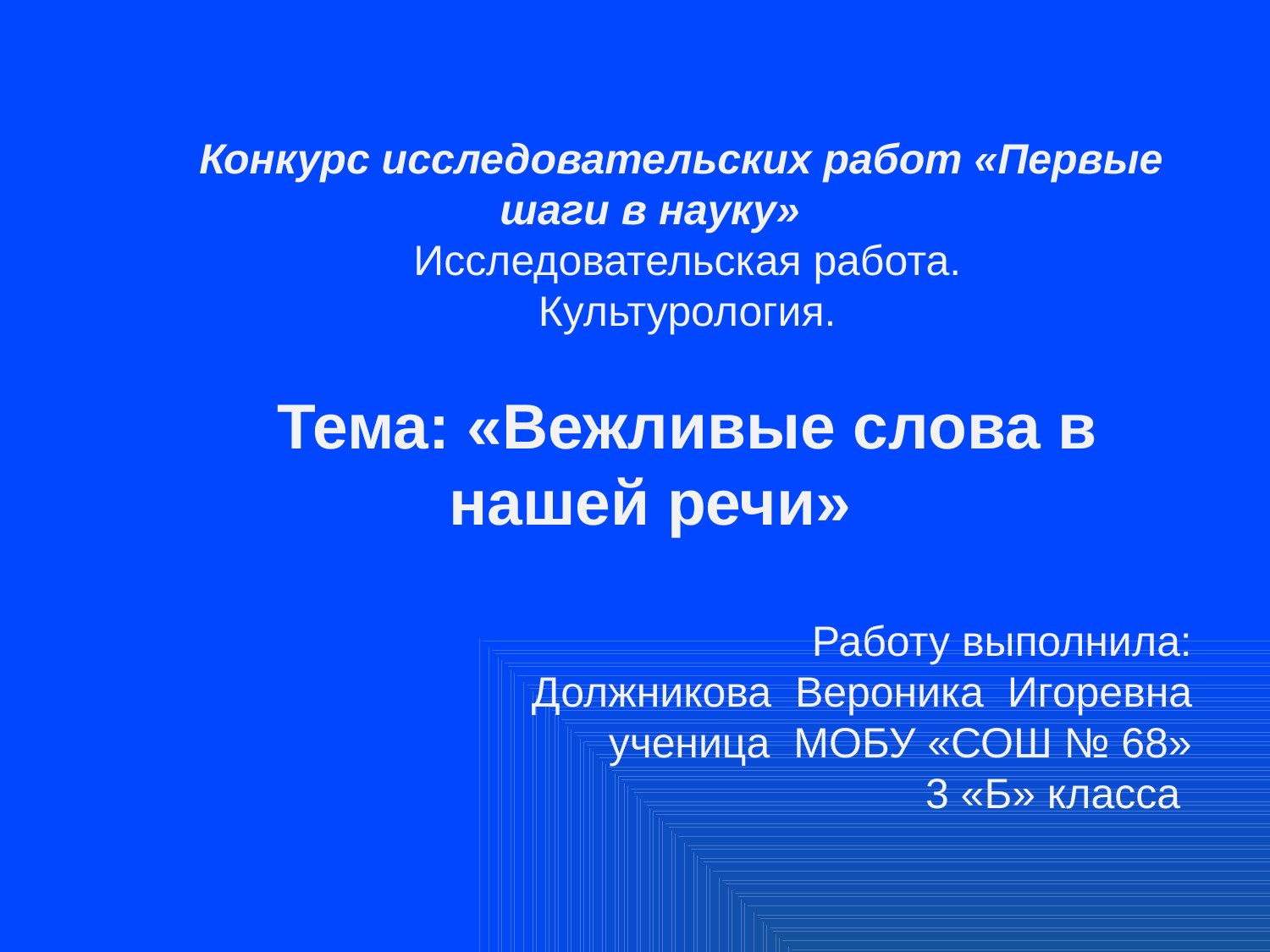

Конкурс исследовательских работ «Первые шаги в науку»
Исследовательская работа.
Культурология.

Тема: «Вежливые слова в нашей речи»

Работу выполнила:
Должникова  Вероника  Игоревна
ученица  МОБУ «СОШ № 68»
3 «Б» класса